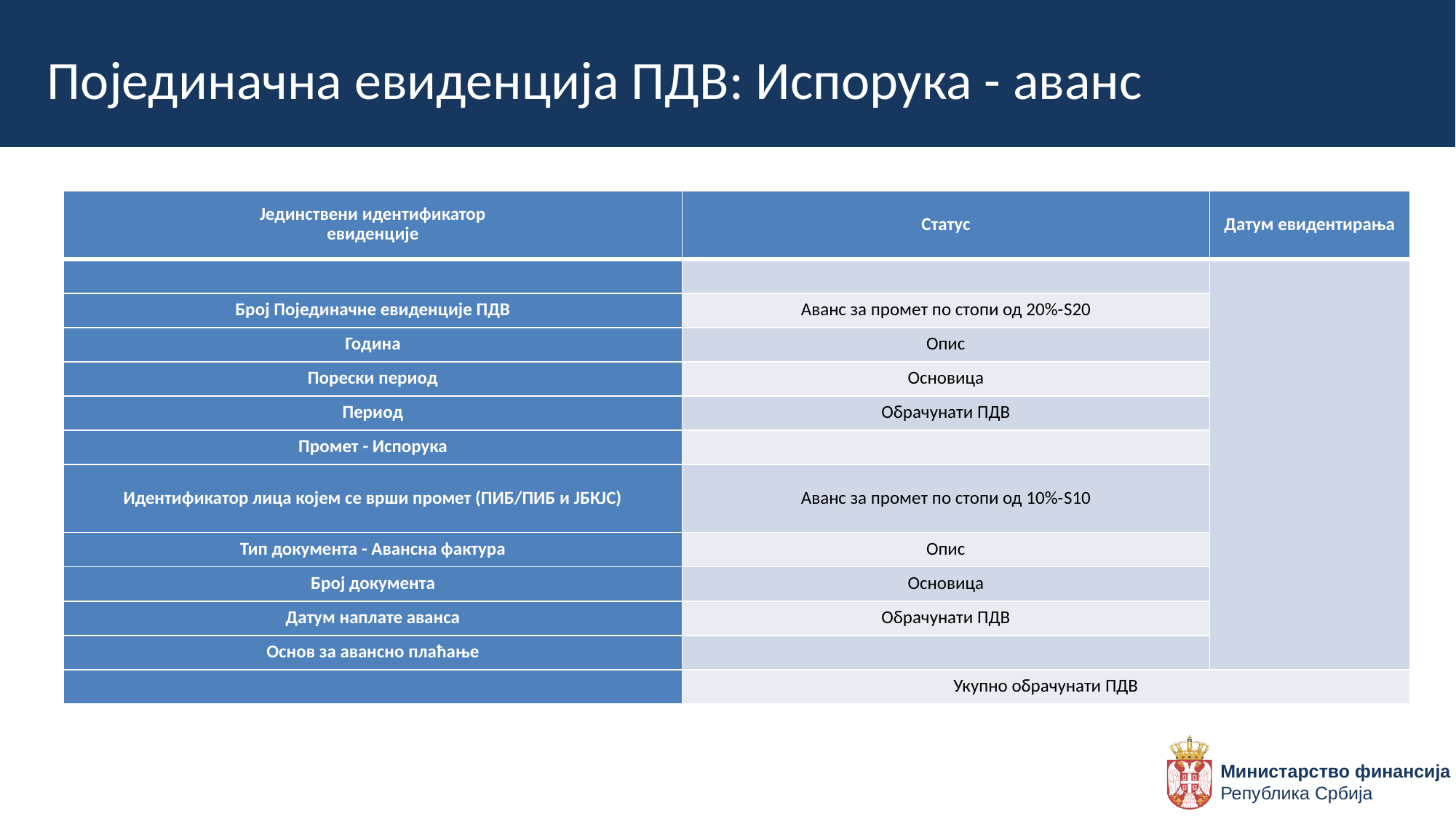

Појединачна евиденција ПДВ: Испорука - аванс
| Јединствени идентификатор евиденције | Статус | Датум евидентирања |
| --- | --- | --- |
|  |  |  |
| Број Појединачне евиденције ПДВ | Аванс за промет по стопи од 20%-S20 |  |
| Година | Опис |  |
| Порески период | Основица |  |
| Период | Обрачунати ПДВ |  |
| Промет - Испорука |  |  |
| Идентификатор лица којем се врши промет (ПИБ/ПИБ и ЈБКЈС) | Аванс за промет по стопи од 10%-S10 |  |
| Тип документа - Авансна фактура | Опис |  |
| Број документа | Основица |  |
| Датум наплате аванса | Обрачунати ПДВ |  |
| Основ за авансно плаћање |  |  |
|  | Укупно обрачунати ПДВ |  |

Министарство финансија
Република Србија